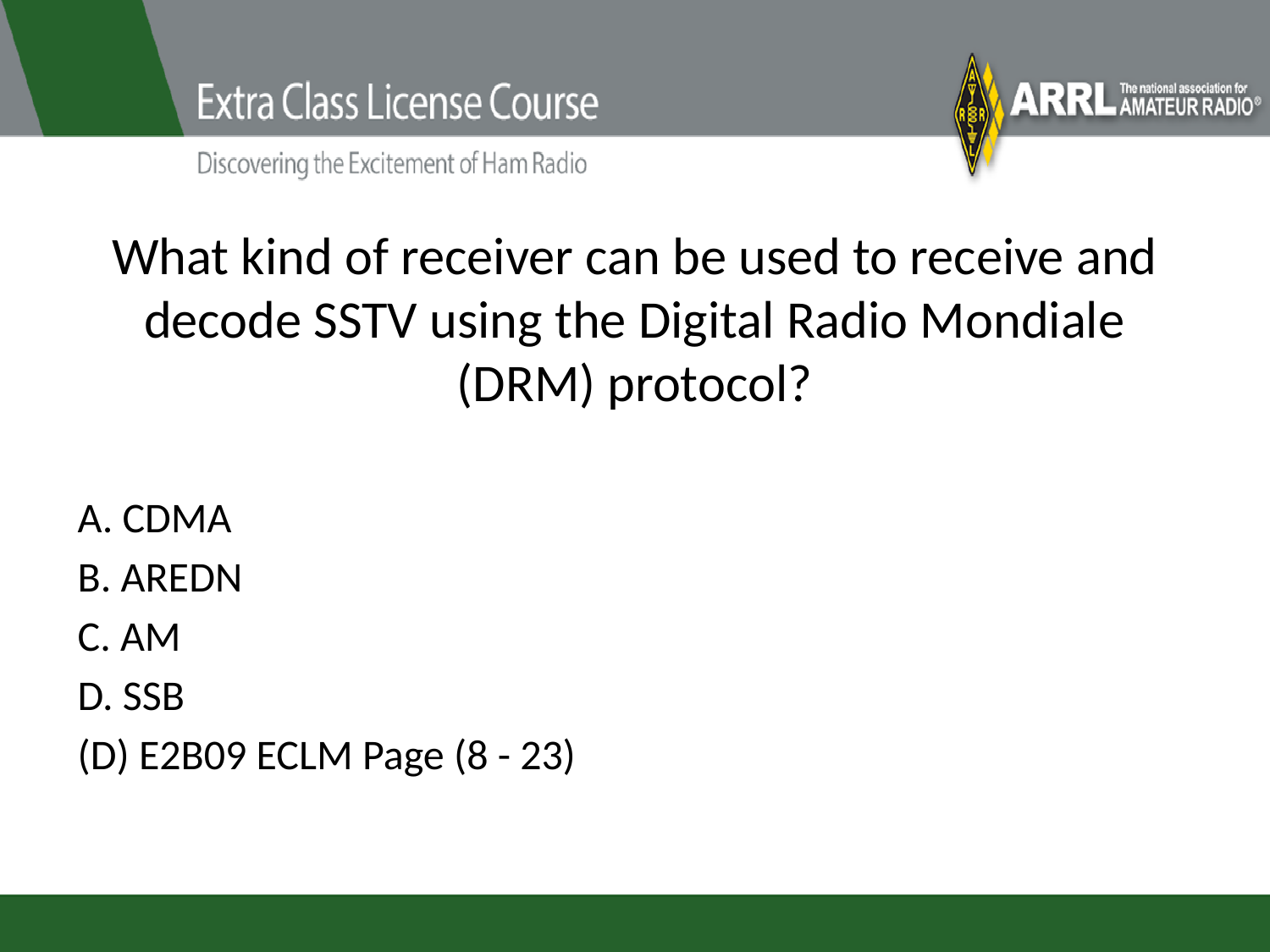

# What kind of receiver can be used to receive and decode SSTV using the Digital Radio Mondiale (DRM) protocol?
A. CDMA
B. AREDN
C. AM
D. SSB
(D) E2B09 ECLM Page (8 - 23)